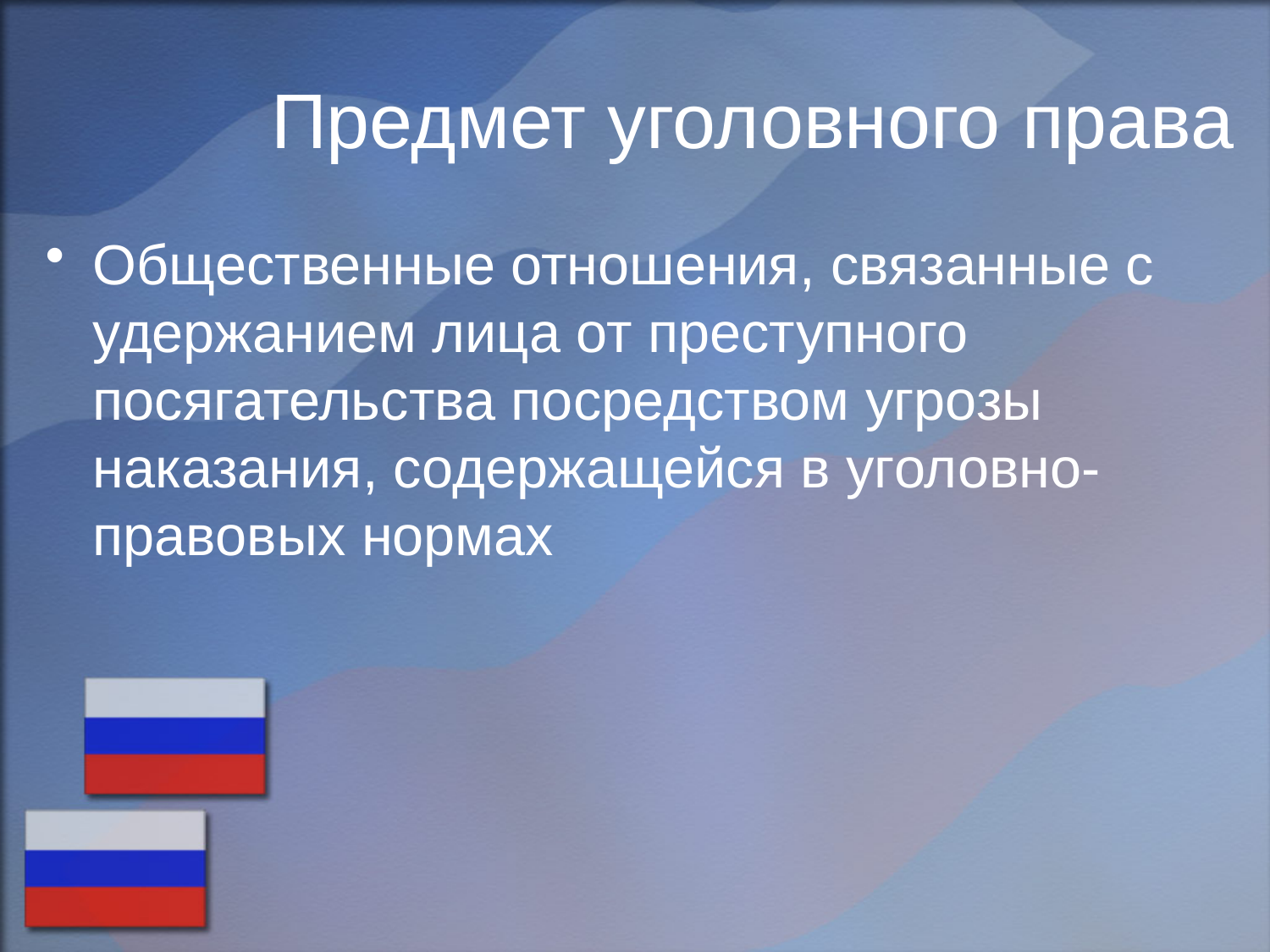

# Предмет уголовного права
Общественные отношения, связанные с удержанием лица от преступного посягательства посредством угрозы наказания, содержащейся в уголовно-правовых нормах